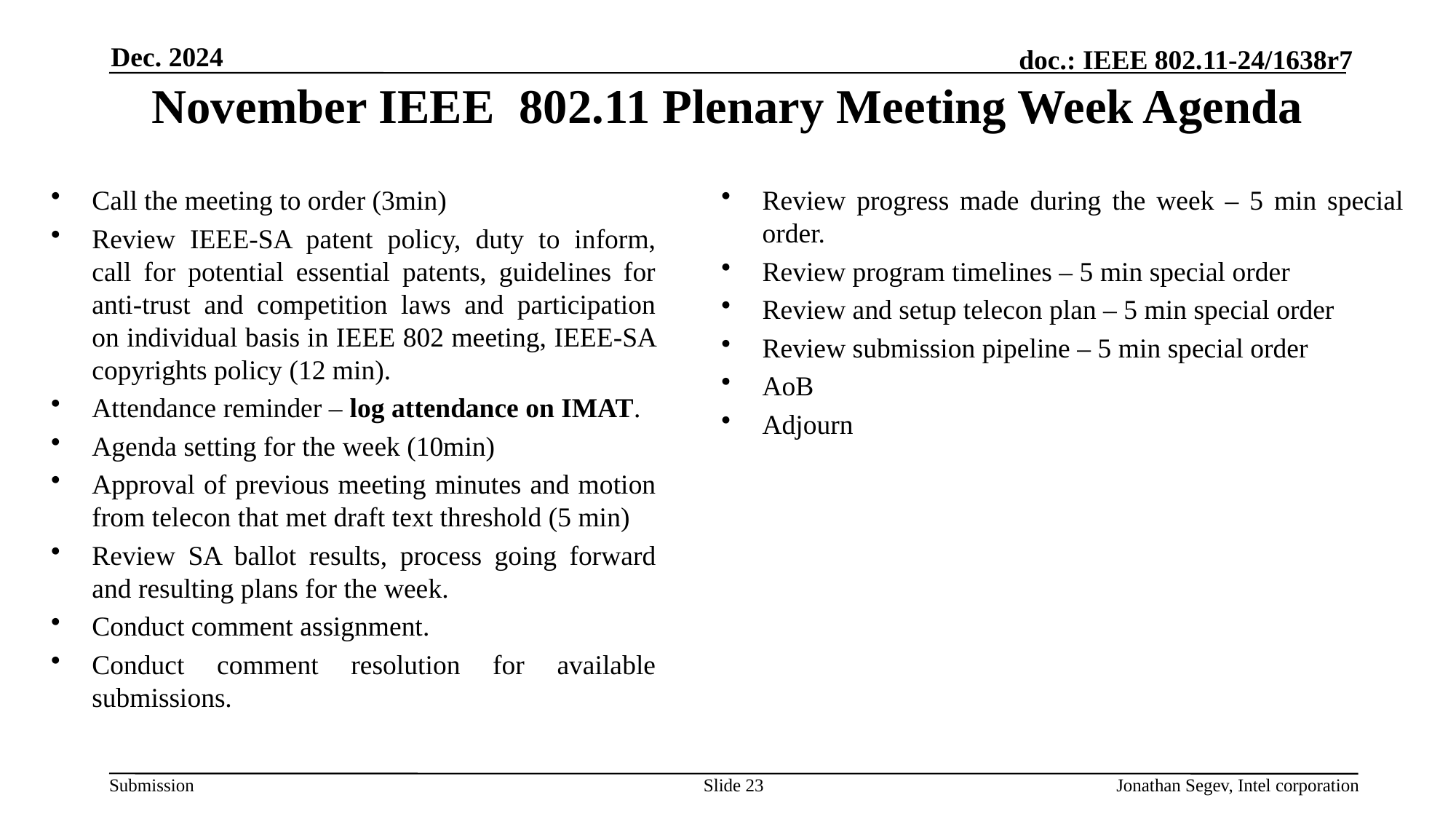

Dec. 2024
# November IEEE  802.11 Plenary Meeting Week Agenda
Call the meeting to order (3min)
Review IEEE-SA patent policy, duty to inform, call for potential essential patents, guidelines for anti-trust and competition laws and participation on individual basis in IEEE 802 meeting, IEEE-SA copyrights policy (12 min).
Attendance reminder – log attendance on IMAT.
Agenda setting for the week (10min)
Approval of previous meeting minutes and motion from telecon that met draft text threshold (5 min)
Review SA ballot results, process going forward and resulting plans for the week.
Conduct comment assignment.
Conduct comment resolution for available submissions.
Review progress made during the week – 5 min special order.
Review program timelines – 5 min special order
Review and setup telecon plan – 5 min special order
Review submission pipeline – 5 min special order
AoB
Adjourn

Slide 23
Jonathan Segev, Intel corporation